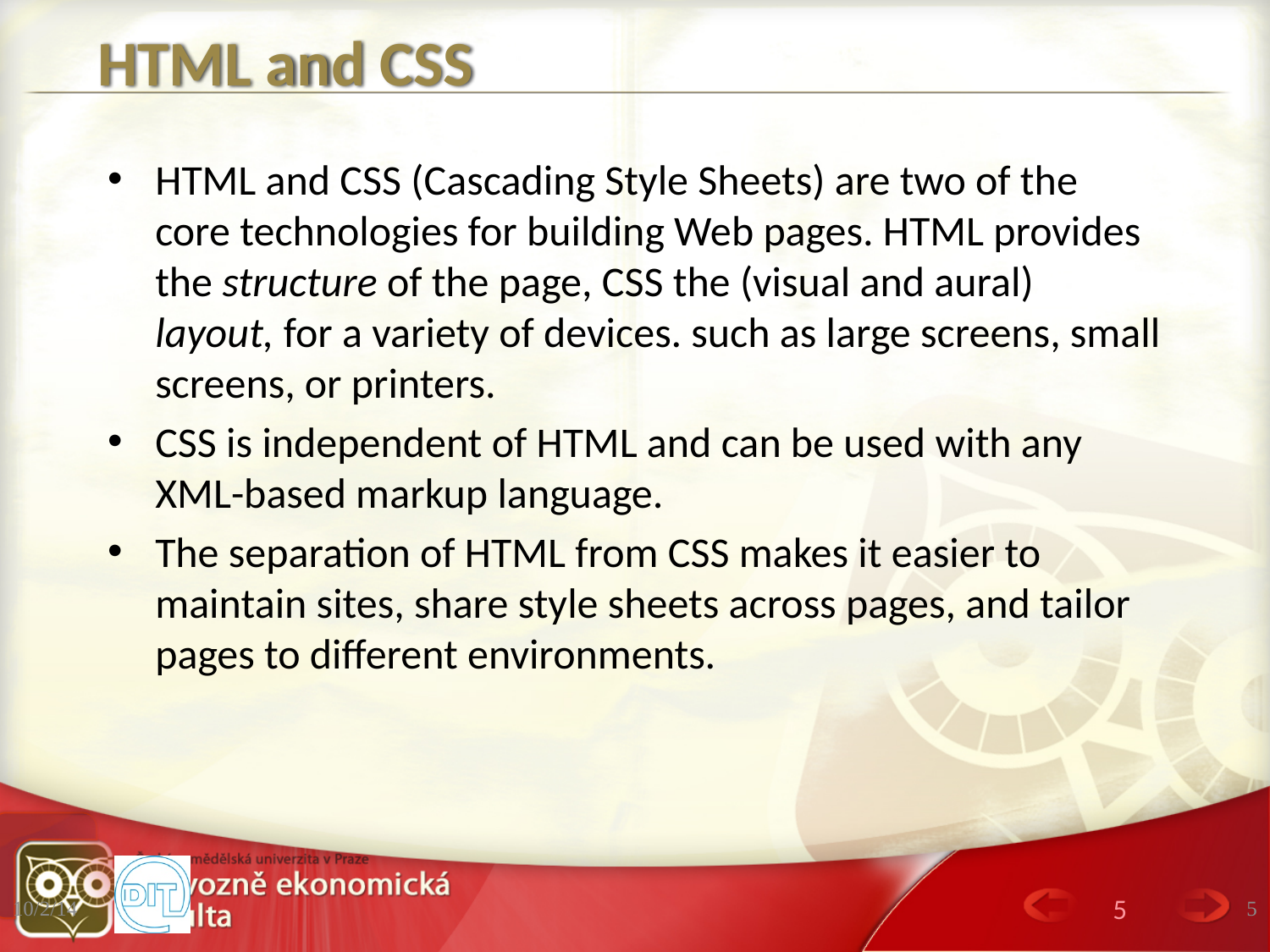

# HTML and CSS
HTML and CSS (Cascading Style Sheets) are two of the core technologies for building Web pages. HTML provides the structure of the page, CSS the (visual and aural) layout, for a variety of devices. such as large screens, small screens, or printers.
CSS is independent of HTML and can be used with any XML-based markup language.
The separation of HTML from CSS makes it easier to maintain sites, share style sheets across pages, and tailor pages to different environments.
10/2/14
5